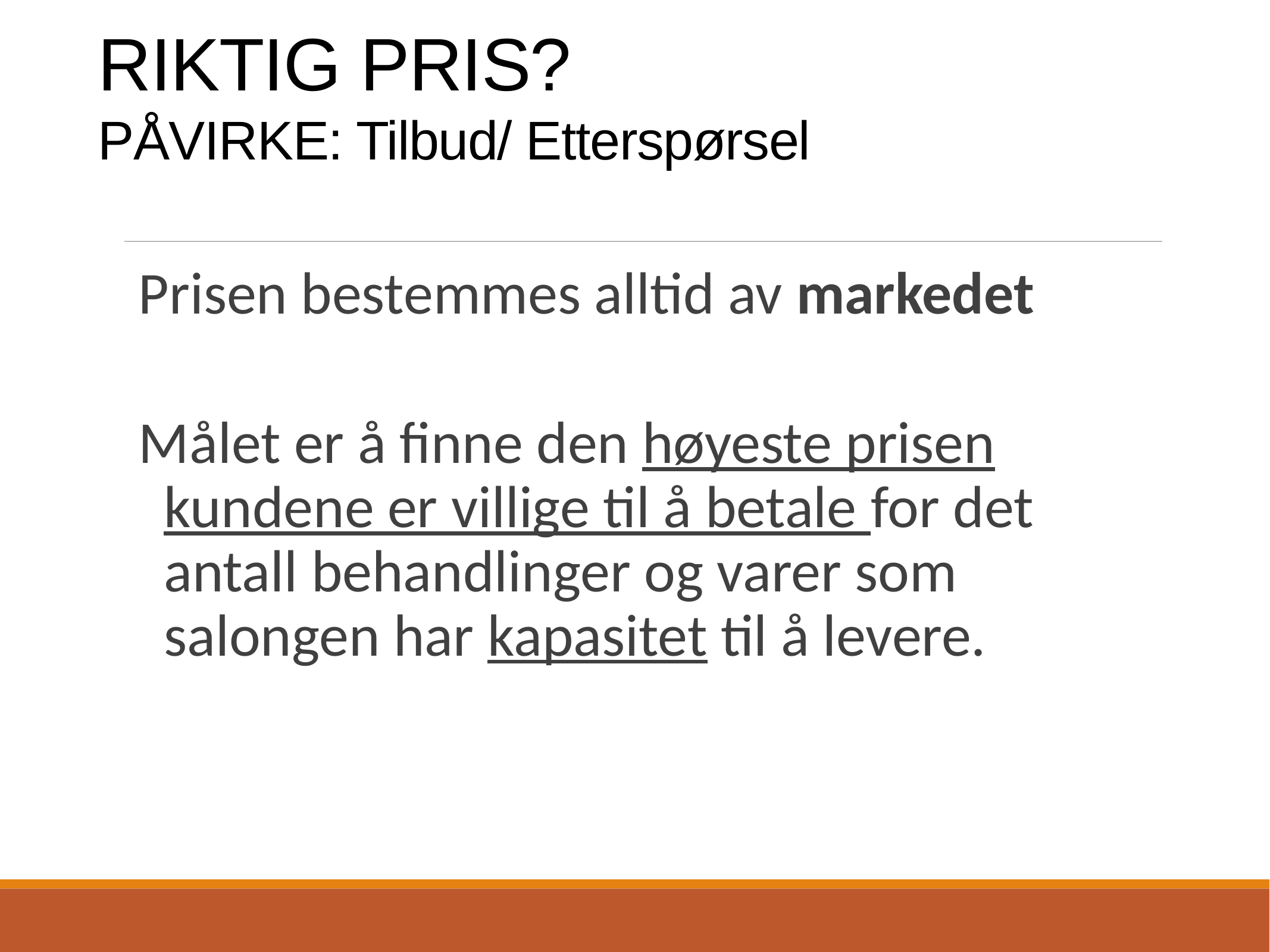

RIKTIG PRIS?
PÅVIRKE: Tilbud/ Etterspørsel

Prisen bestemmes alltid av markedet

Målet er å finne den høyeste prisen kundene er villige til å betale for det antall behandlinger og varer som salongen har kapasitet til å levere.